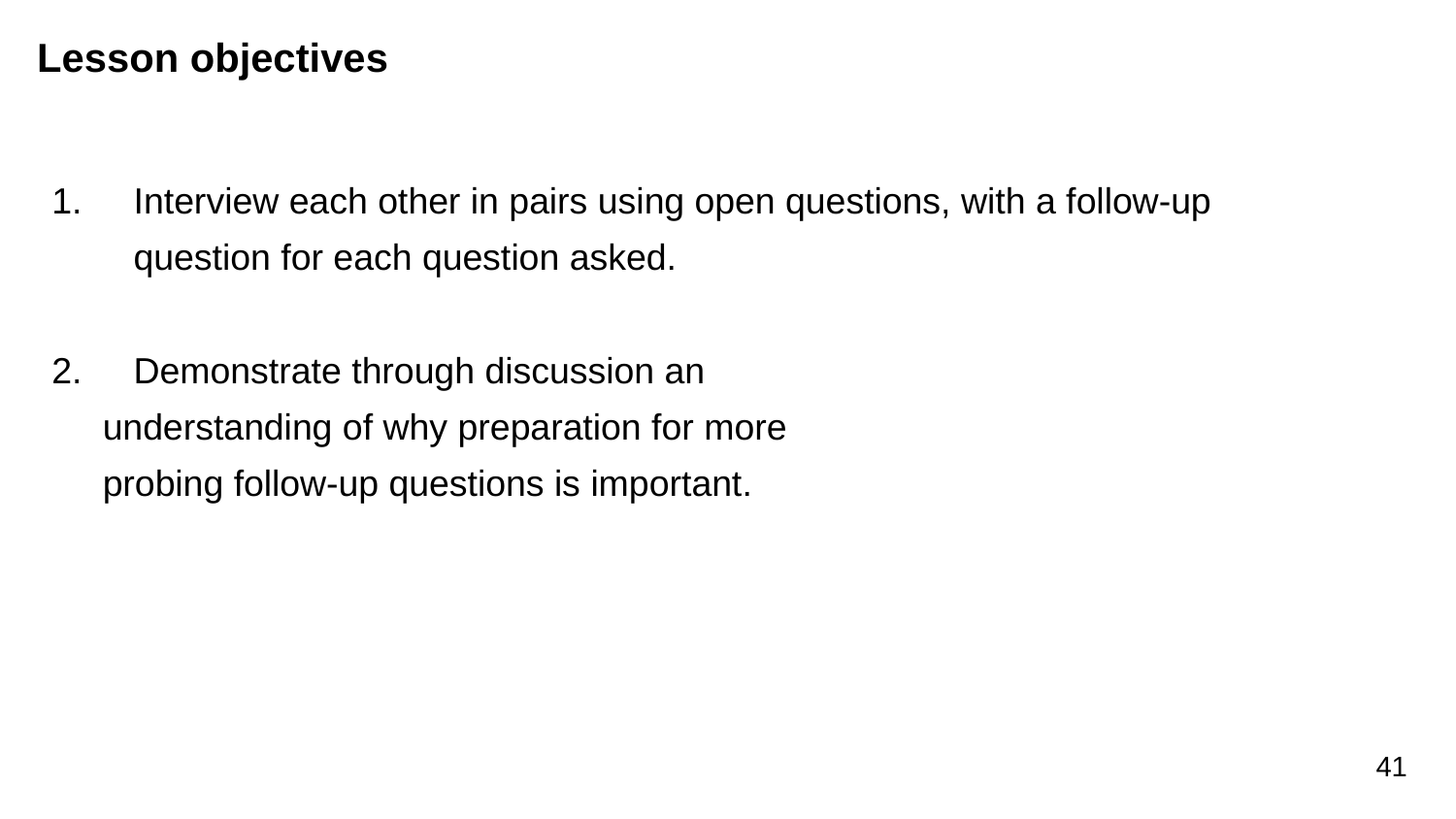

# Lesson objectives
Interview each other in pairs using open questions, with a follow-up question for each question asked.

Demonstrate through discussion an
     understanding of why preparation for more
     probing follow-up questions is important.
41